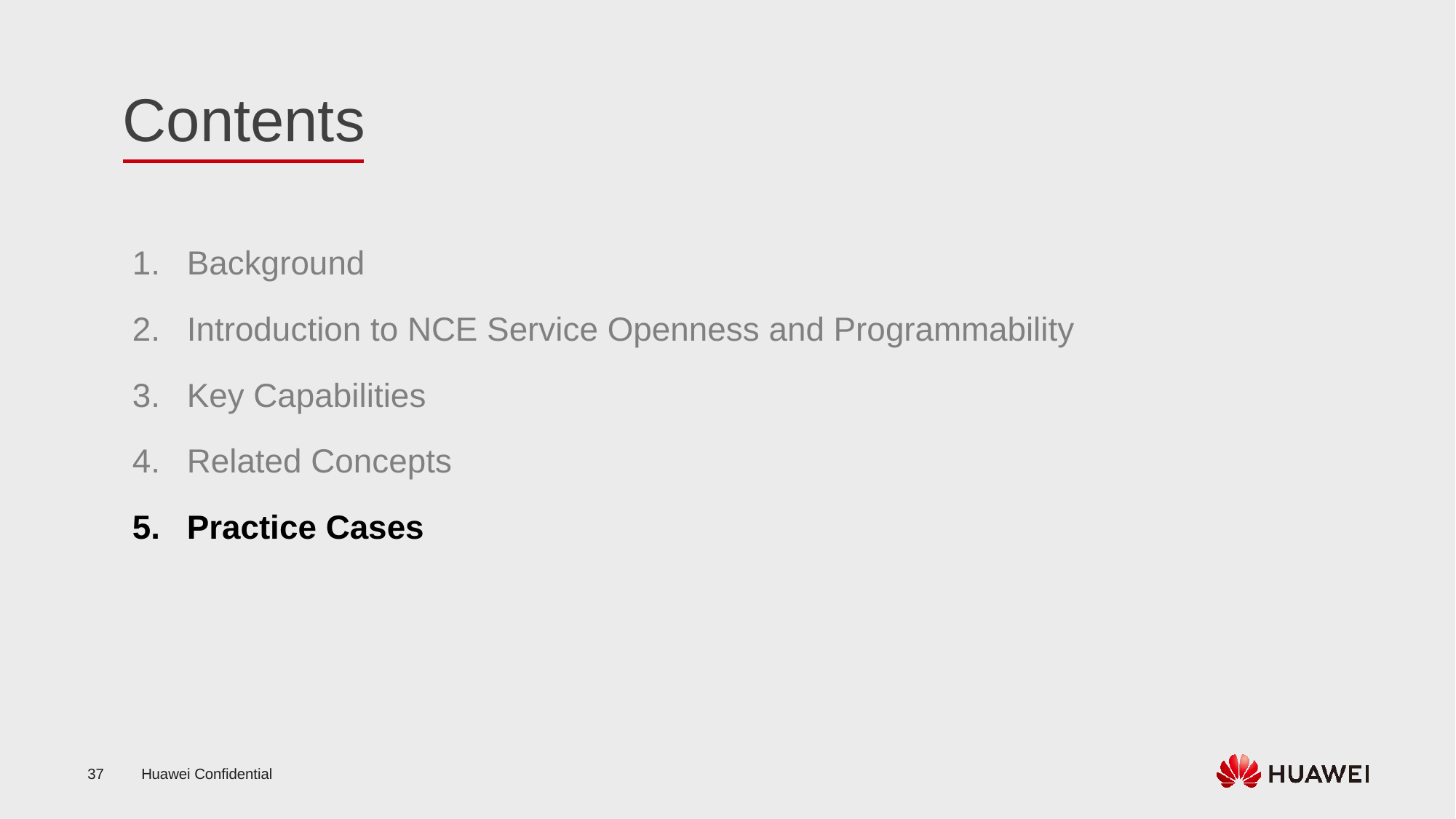

Background
Introduction to NCE Service Openness and Programmability
Key Capabilities
Related Concepts
Practice Cases